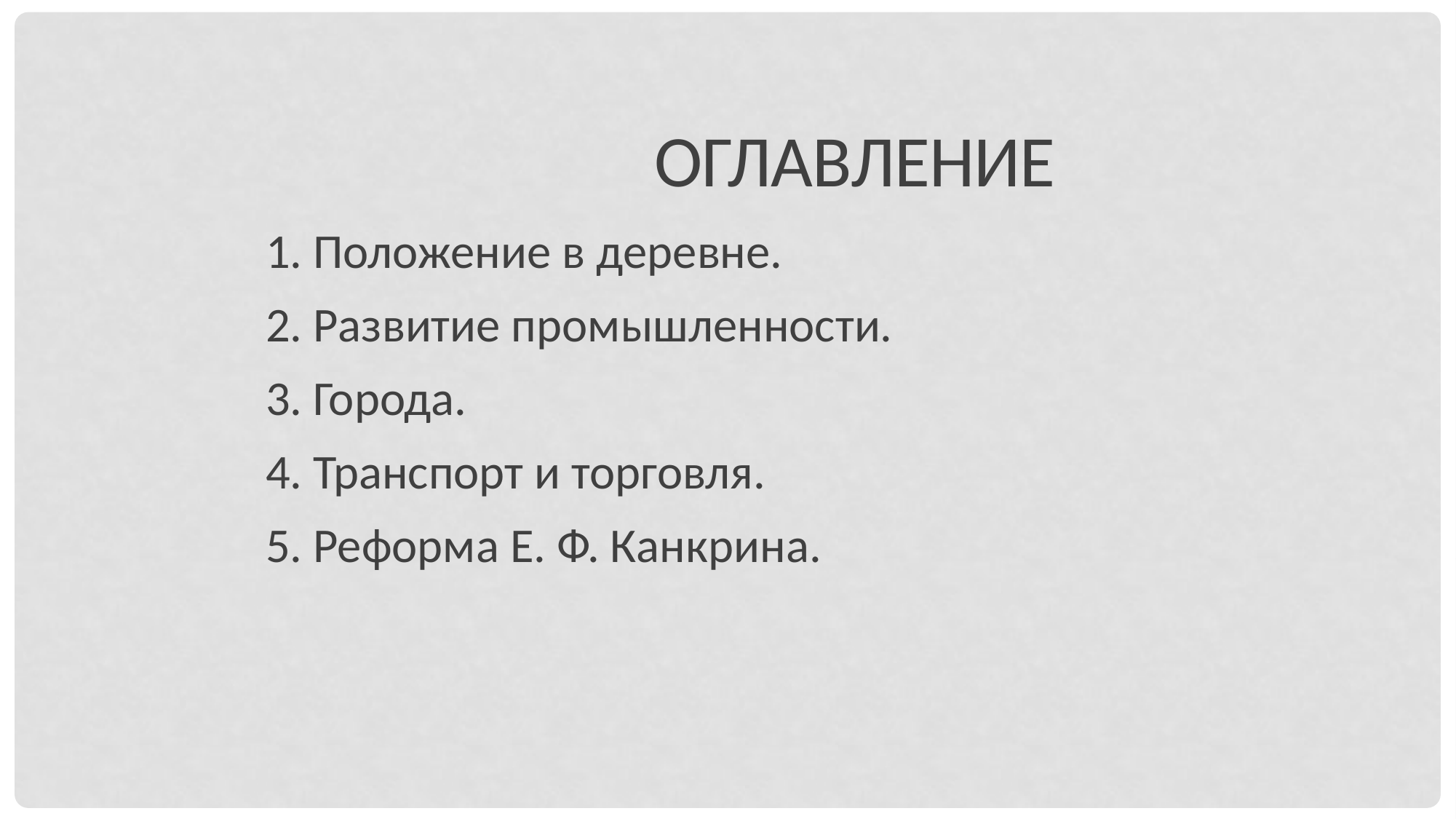

оглавление
1. Положение в деревне.
2. Развитие промышленности.
3. Города.
4. Транспорт и торговля.
5. Реформа Е. Ф. Канкрина.